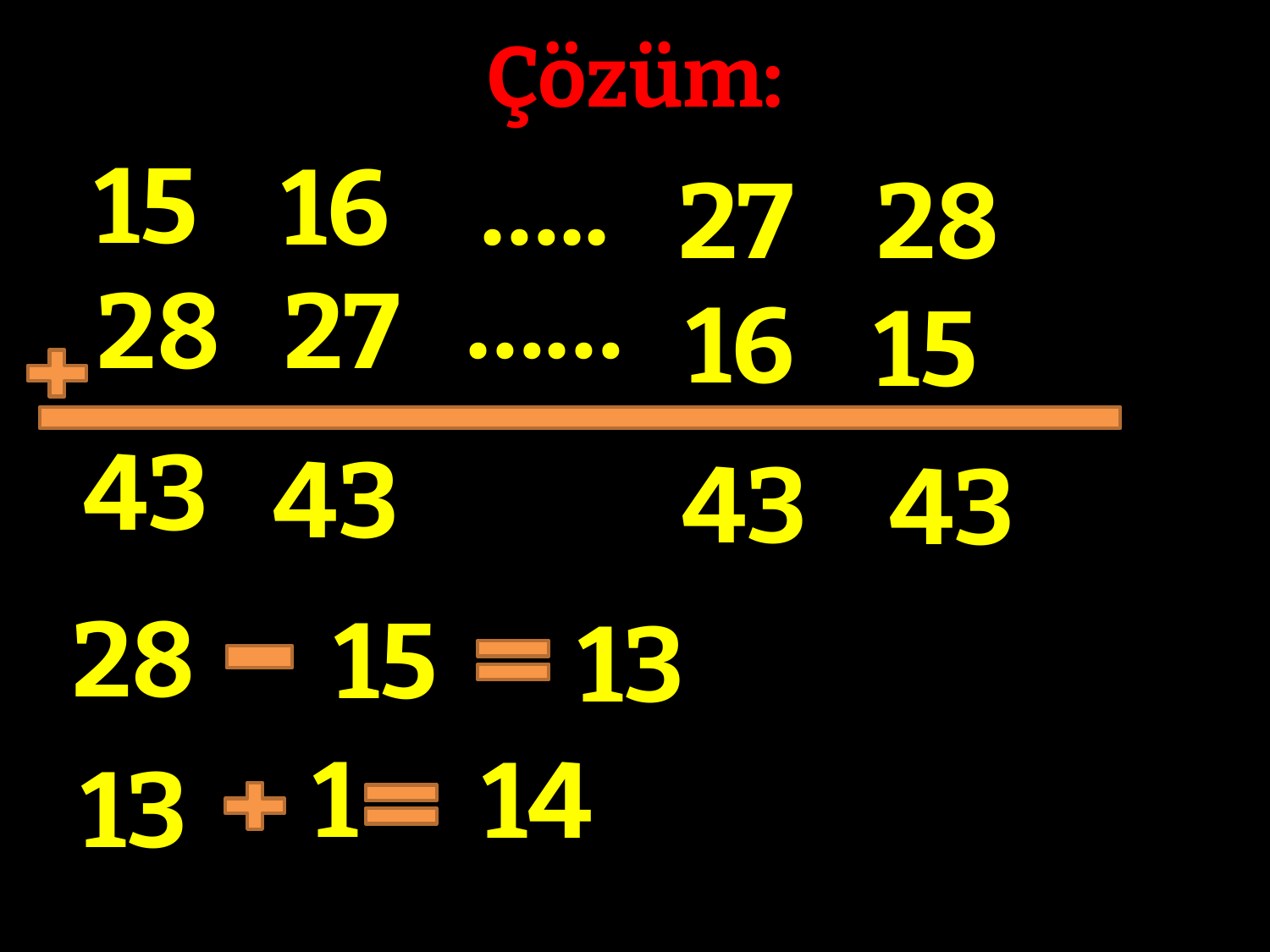

Çözüm:
15
16
…..
28
27
……
28
27
16
15
#

43
43
43
43
28
15
13

1
14
13